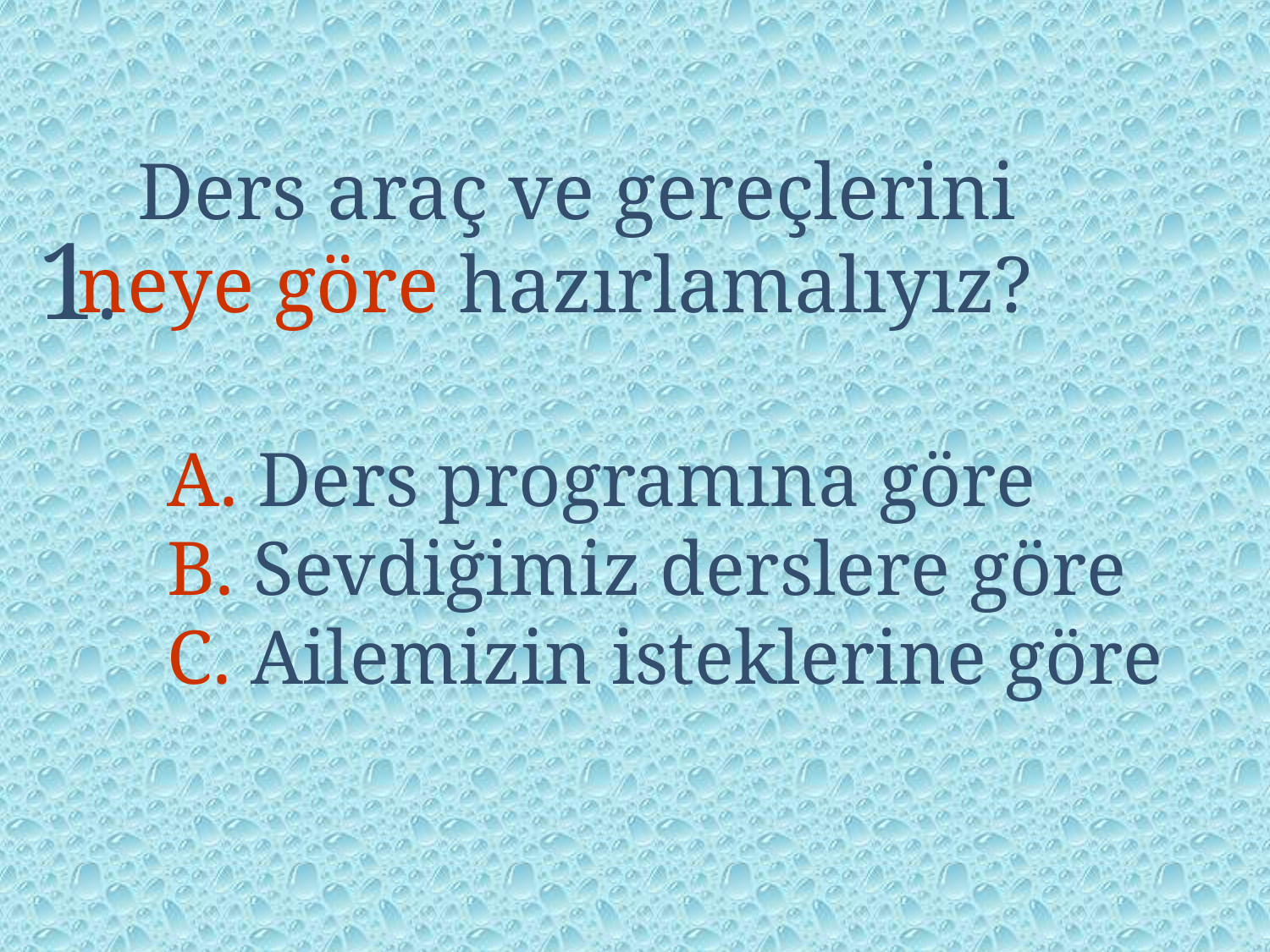

1.
   Ders araç ve gereçlerini neye göre hazırlamalıyız?
A. Ders programına göre
B. Sevdiğimiz derslere göre
C. Ailemizin isteklerine göre